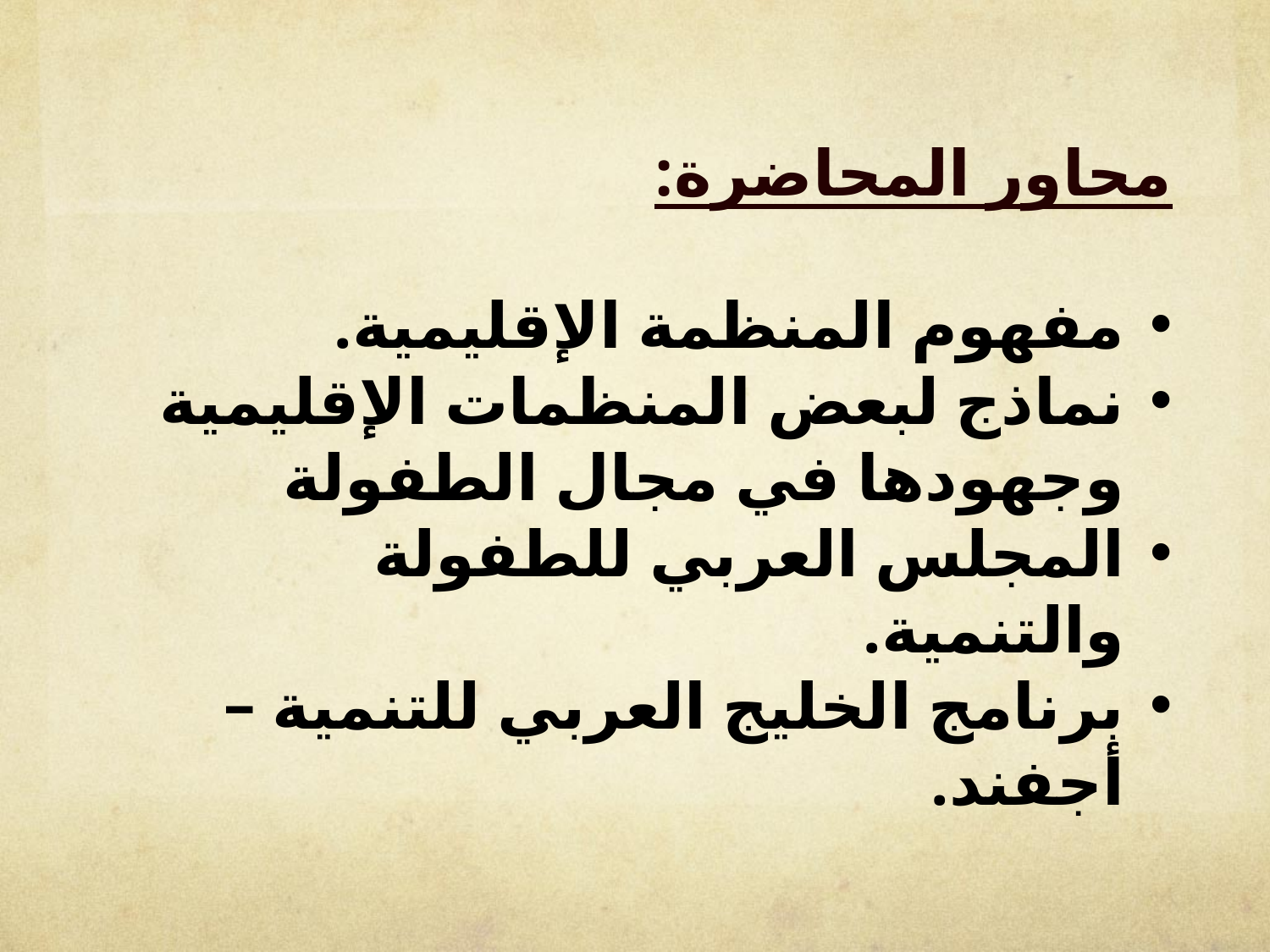

محاور المحاضرة:

مفهوم المنظمة الإقليمية.
نماذج لبعض المنظمات الإقليمية وجهودها في مجال الطفولة
المجلس العربي للطفولة والتنمية.
برنامج الخليج العربي للتنمية – أجفند.